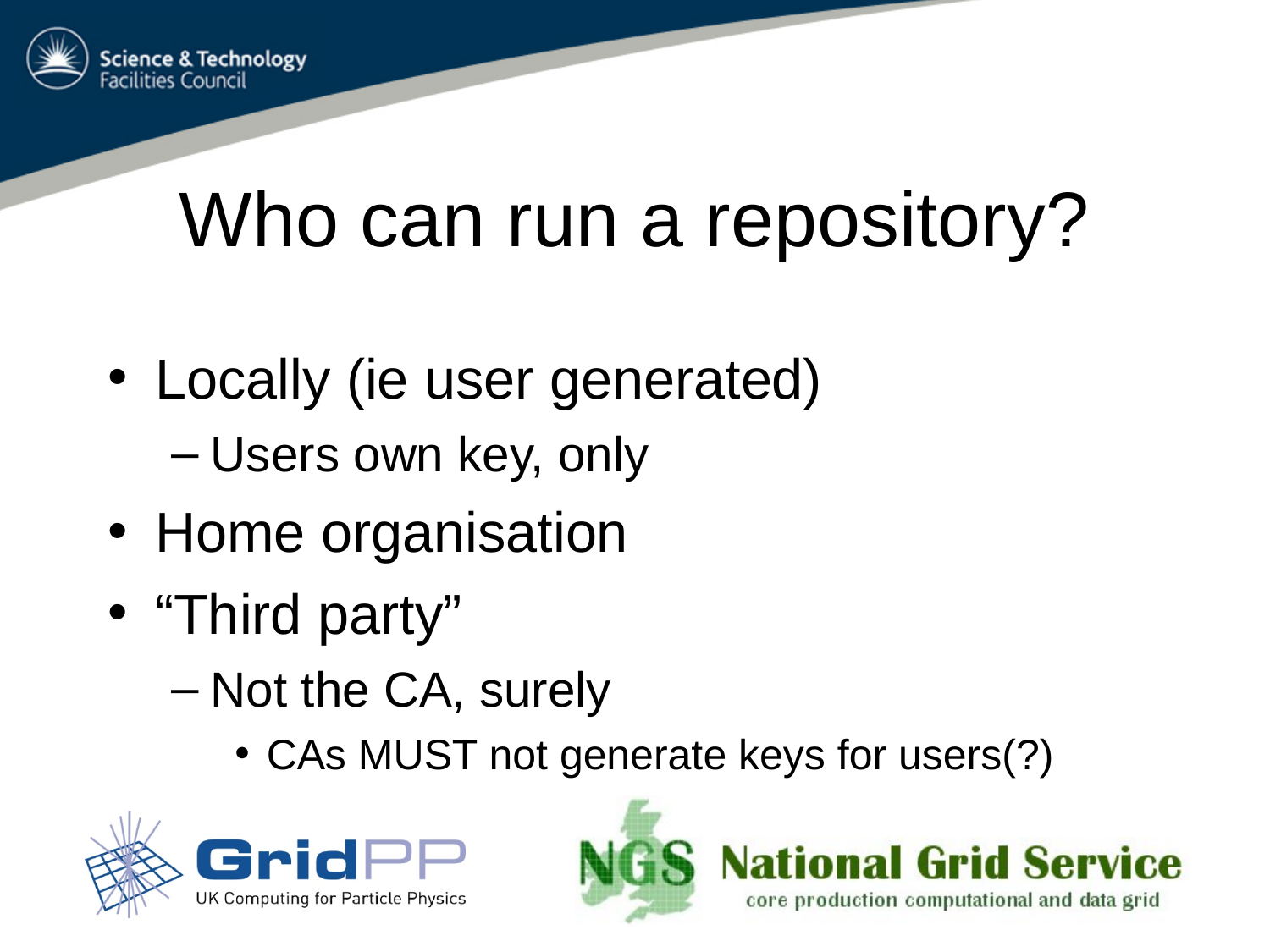

# Who can run a repository?
Locally (ie user generated)
Users own key, only
Home organisation
“Third party”
Not the CA, surely
CAs MUST not generate keys for users(?)